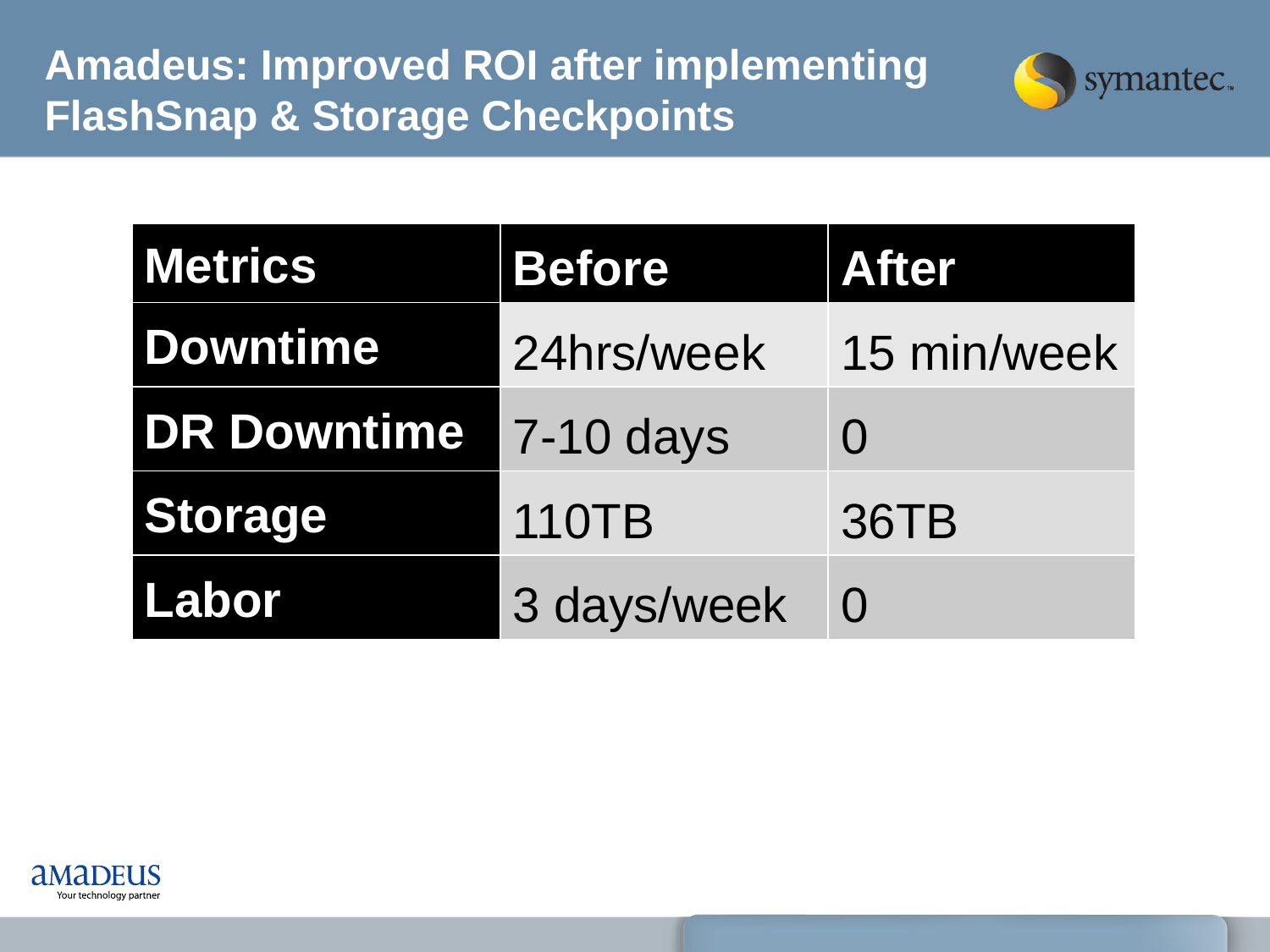

Amadeus: Improved ROI after implementing FlashSnap & Storage Checkpoints
| Metrics | Before | After |
| --- | --- | --- |
| Downtime | 24hrs/week | 15 min/week |
| DR Downtime | 7-10 days | 0 |
| Storage | 110TB | 36TB |
| Labor | 3 days/week | 0 |